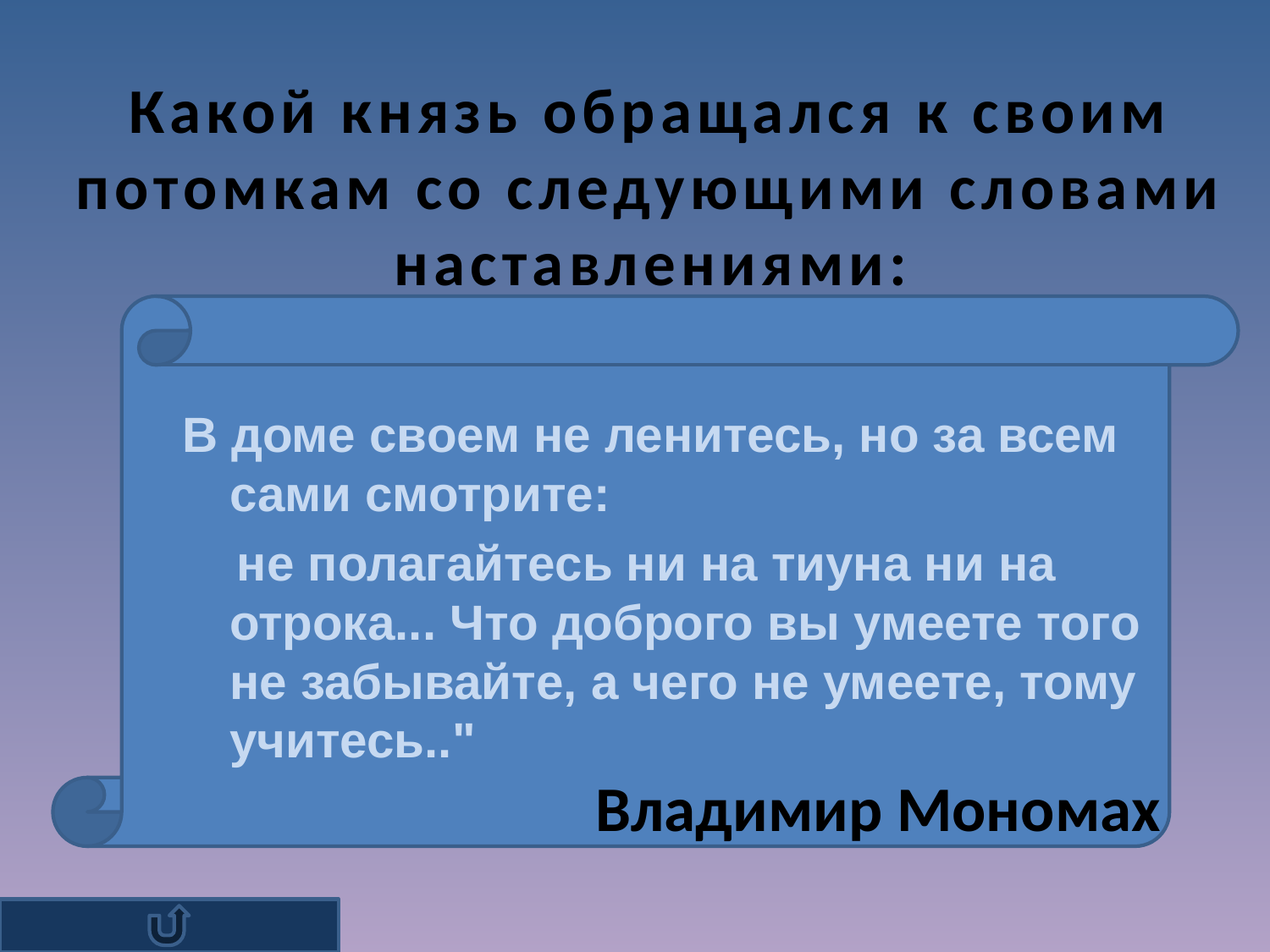

#
Какой князь обращался к своим потомкам со следующими словами наставлениями:

В доме своем не ленитесь, но за всем сами смотрите:
    не полагайтесь ни на тиуна ни на отрока... Что доброго вы умеете того не забывайте, а чего не умеете, тому учитесь.."
Владимир Мономах